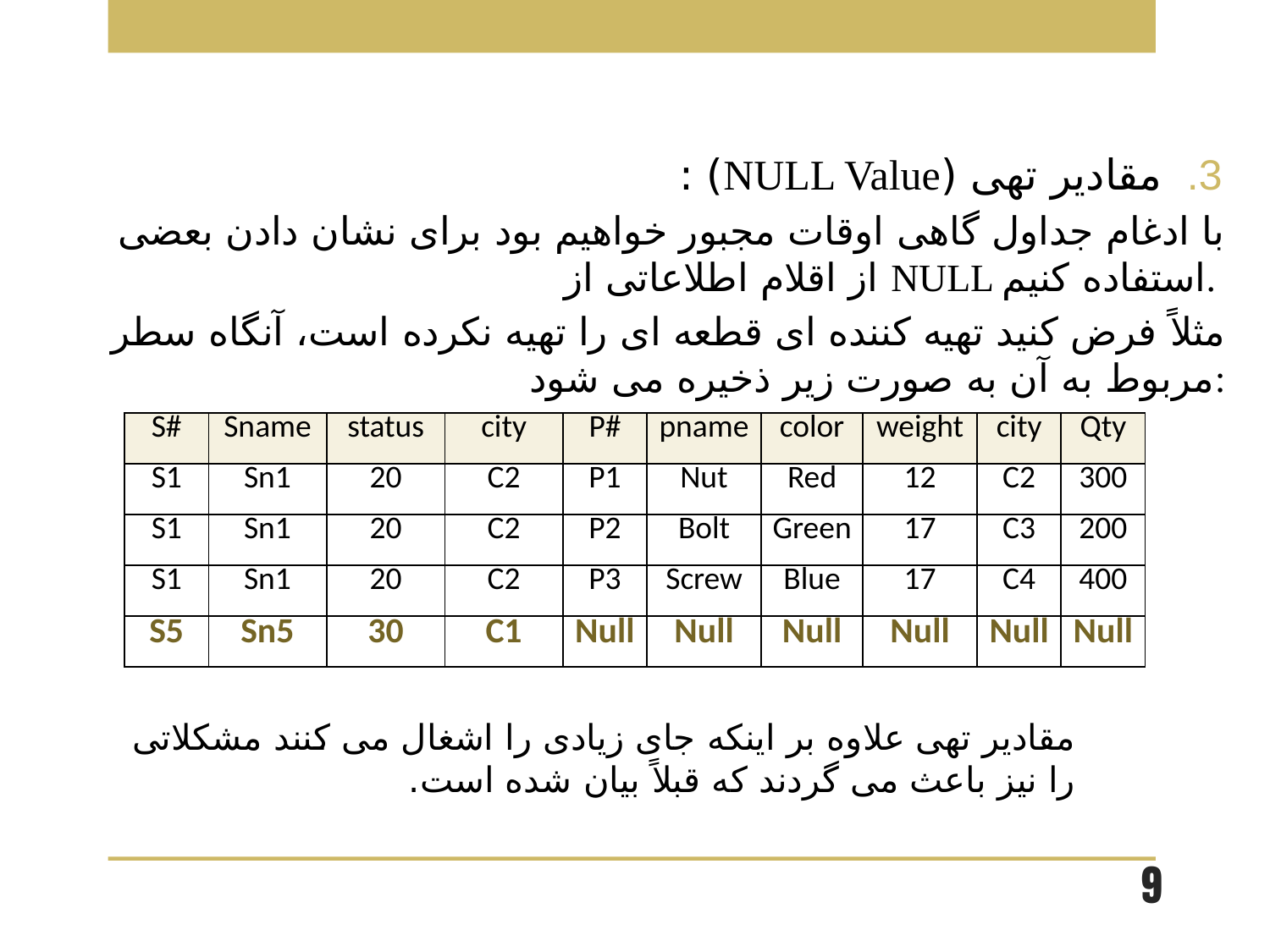

مقادیر تهی (NULL Value) :
با ادغام جداول گاهی اوقات مجبور خواهیم بود برای نشان دادن بعضی از اقلام اطلاعاتی از NULL استفاده کنیم.
مثلاً فرض کنید تهیه کننده ای قطعه ای را تهیه نکرده است، آنگاه سطر مربوط به آن به صورت زیر ذخیره می شود:

| S# | Sname | status | city | P# | pname | color | weight | city | Qty |
| --- | --- | --- | --- | --- | --- | --- | --- | --- | --- |
| S1 | Sn1 | 20 | C2 | P1 | Nut | Red | 12 | C2 | 300 |
| S1 | Sn1 | 20 | C2 | P2 | Bolt | Green | 17 | C3 | 200 |
| S1 | Sn1 | 20 | C2 | P3 | Screw | Blue | 17 | C4 | 400 |
| S5 | Sn5 | 30 | C1 | Null | Null | Null | Null | Null | Null |
مقادیر تهی علاوه بر اینکه جای زیادی را اشغال می کنند مشکلاتی را نیز باعث می گردند که قبلاً بیان شده است.
9